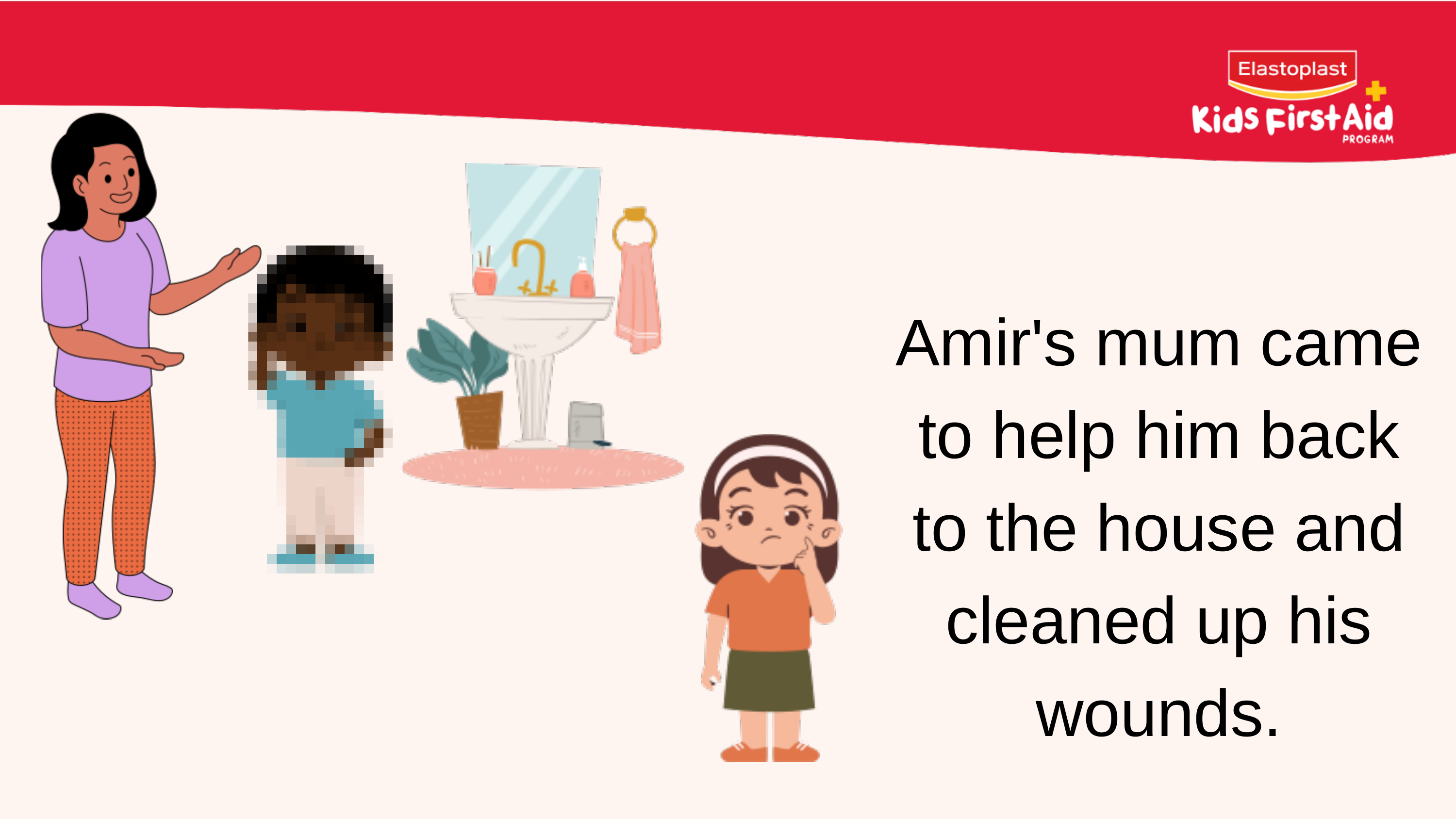

Amir's mum came to help him back to the house and cleaned up his wounds.

37